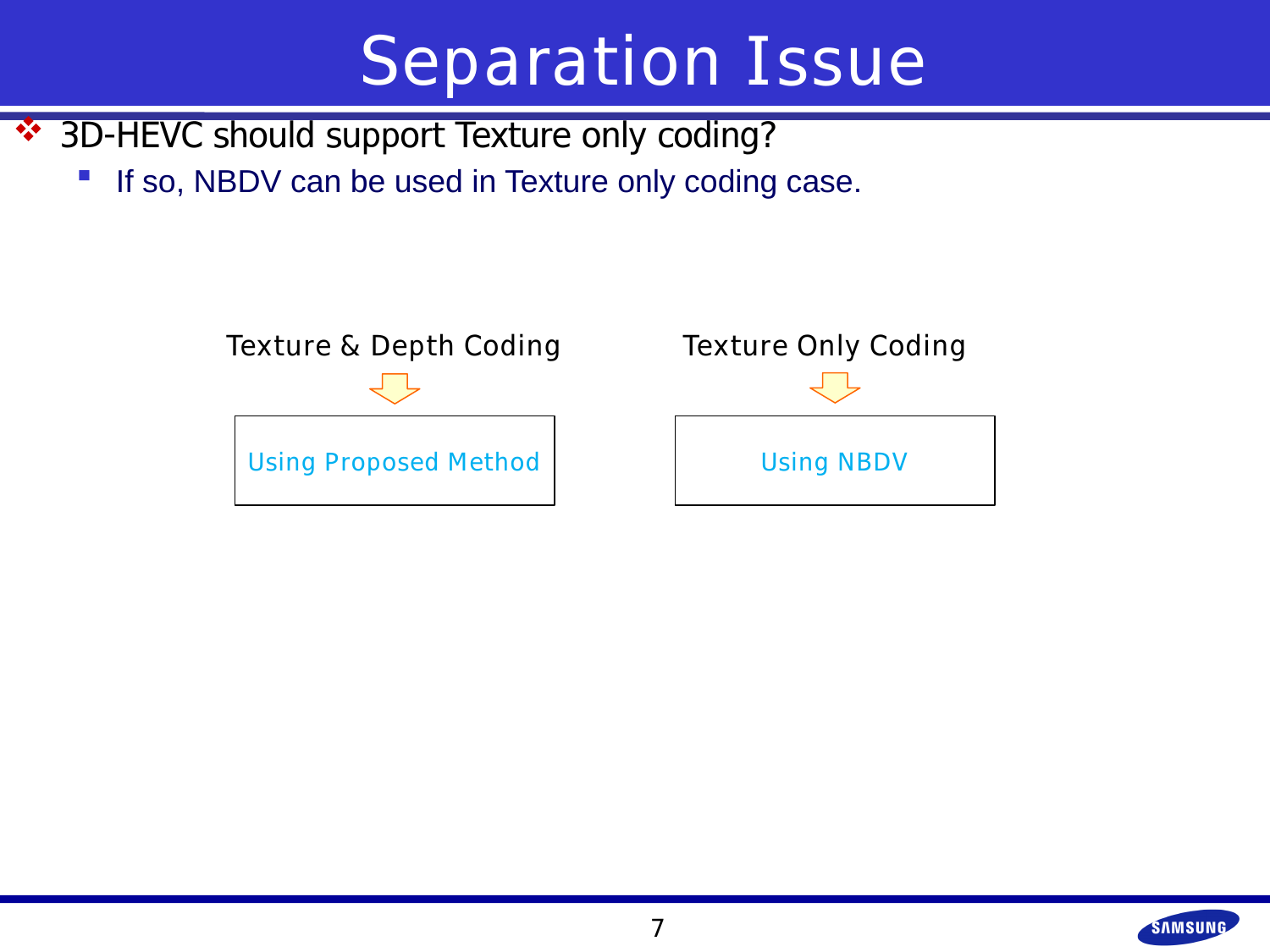

# Separation Issue
3D-HEVC should support Texture only coding?
If so, NBDV can be used in Texture only coding case.
Texture & Depth Coding
Texture Only Coding

Using NBDV
Using Proposed Method
7